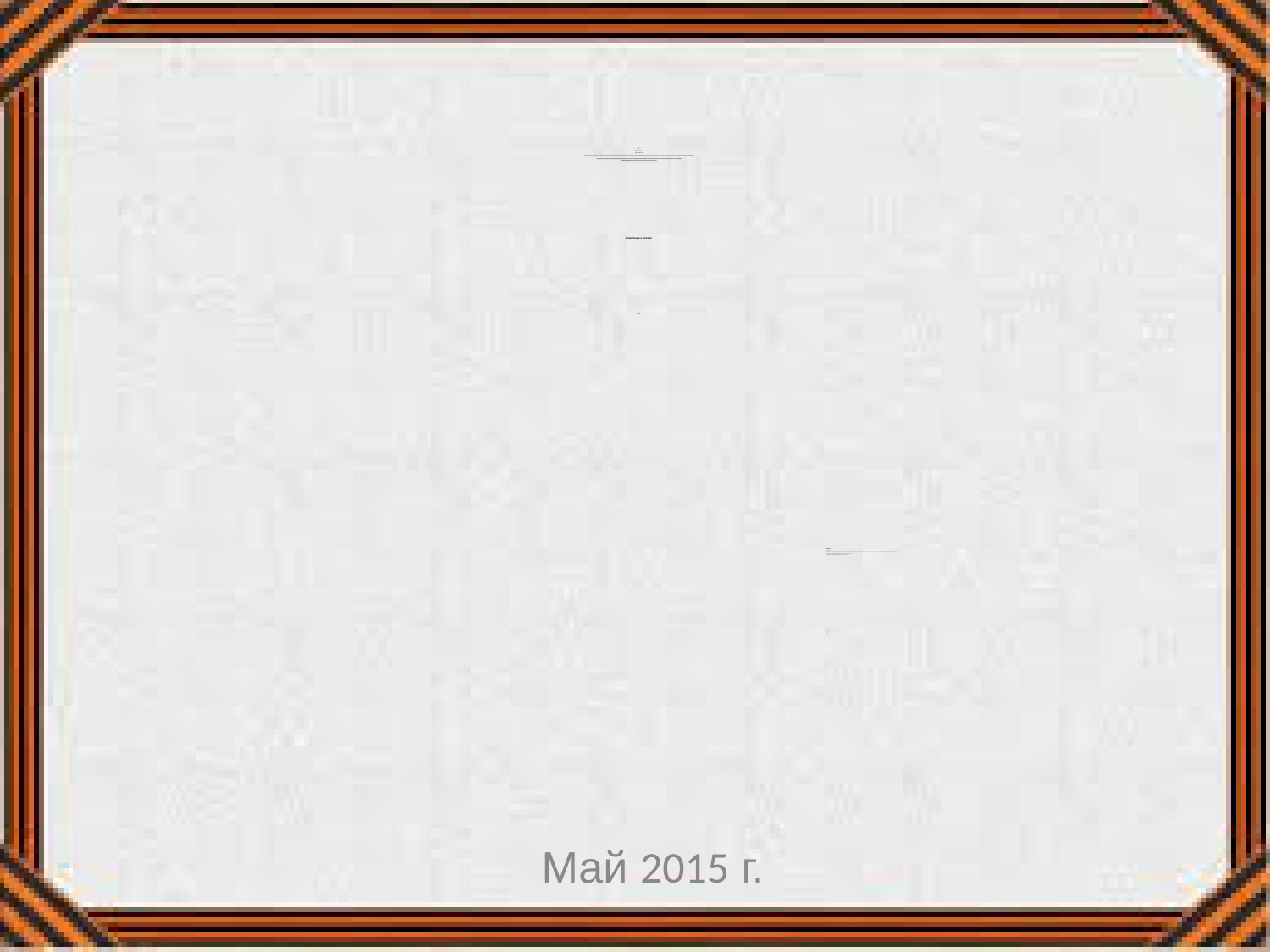

# 0 12ьш48-х \=ъхъъъъъъэхх ЭЪхххххззззззззззззззззззззззззззззззззззззззззззззззззззззззззззззззззззззззззззззззззззззззззззззззззззззззззззззззззззззззззззззззззззззззззззззззззззззззззззззззззззз щщщщщщщщщщщщщщщщщщщщщщщщщщщщщщщщщщщщщщщщщщщщщщщщщщщщщщщщщщщщщщщщщщщщщщщщщщщщщщщщщщщщщщщщщщщщщщщщщщщщ щщщщщщщщщщщщщщщщщщщщщщщщщщщщщщщщщщщщщщщщщ щщщщщщщщщщщщщщщщщщщщщщщщщщщщщщщщд Животные на войне .эъз=х-= хщш7
0
12ьш48-х
\=ъхъъъъъъэхх
ЭЪхххххззззззззззззззззззззззззззззззззззззззззззззззззззззззззззззззззззззззззззззззззззззззззззззззззззззззззззззззззззззззззззззззззззззззззззззззззззззззззззззззззззз
щщщщщщщщщщщщщщщщщщщщщщщщщщщщщщщщщщщщщщщщщщщщщщщщщщщщщщщщщщщщщщщщщщщщщщщщщщщщщщщщщщщщщщщщщщщщщщщщщщщщ
щщщщщщщщщщщщщщщщщщщщщщщщщщщщщщщщщщщщщщщщщ
щщщщщщщщщщщщщщщщщщщщщщщщщщщщщщщщд
.эъз=х-=
хщш7
Май 2015 г.